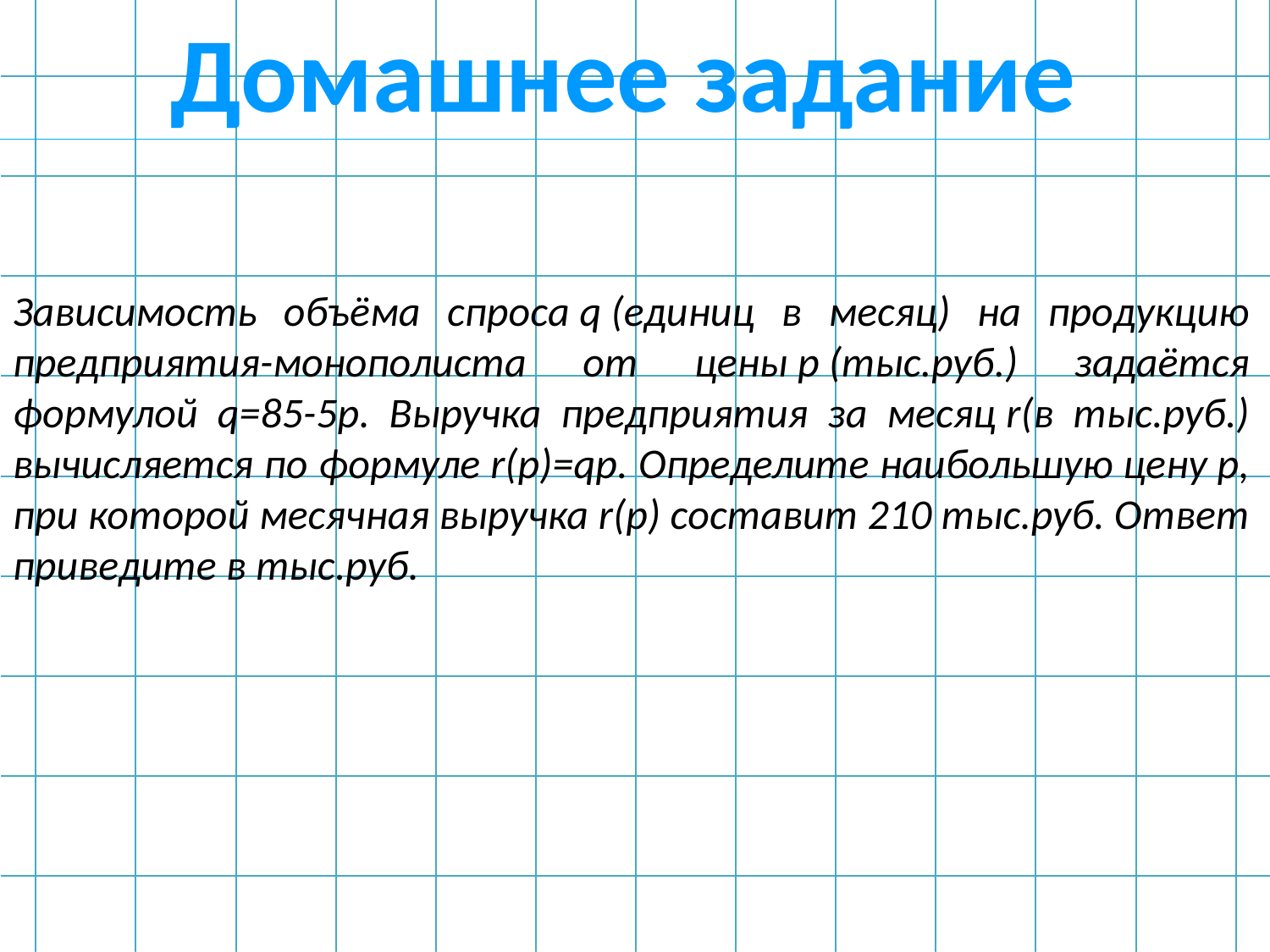

Домашнее задание
Зависимость объёма спроса q (единиц в месяц) на продукцию предприятия-монополиста от цены p (тыс.руб.) задаётся формулой q=85-5p. Выручка предприятия за месяц r(в тыс.руб.) вычисляется по формуле r(p)=qp. Определите наибольшую цену p, при которой месячная выручка r(p) составит 210 тыс.руб. Ответ приведите в тыс.руб.